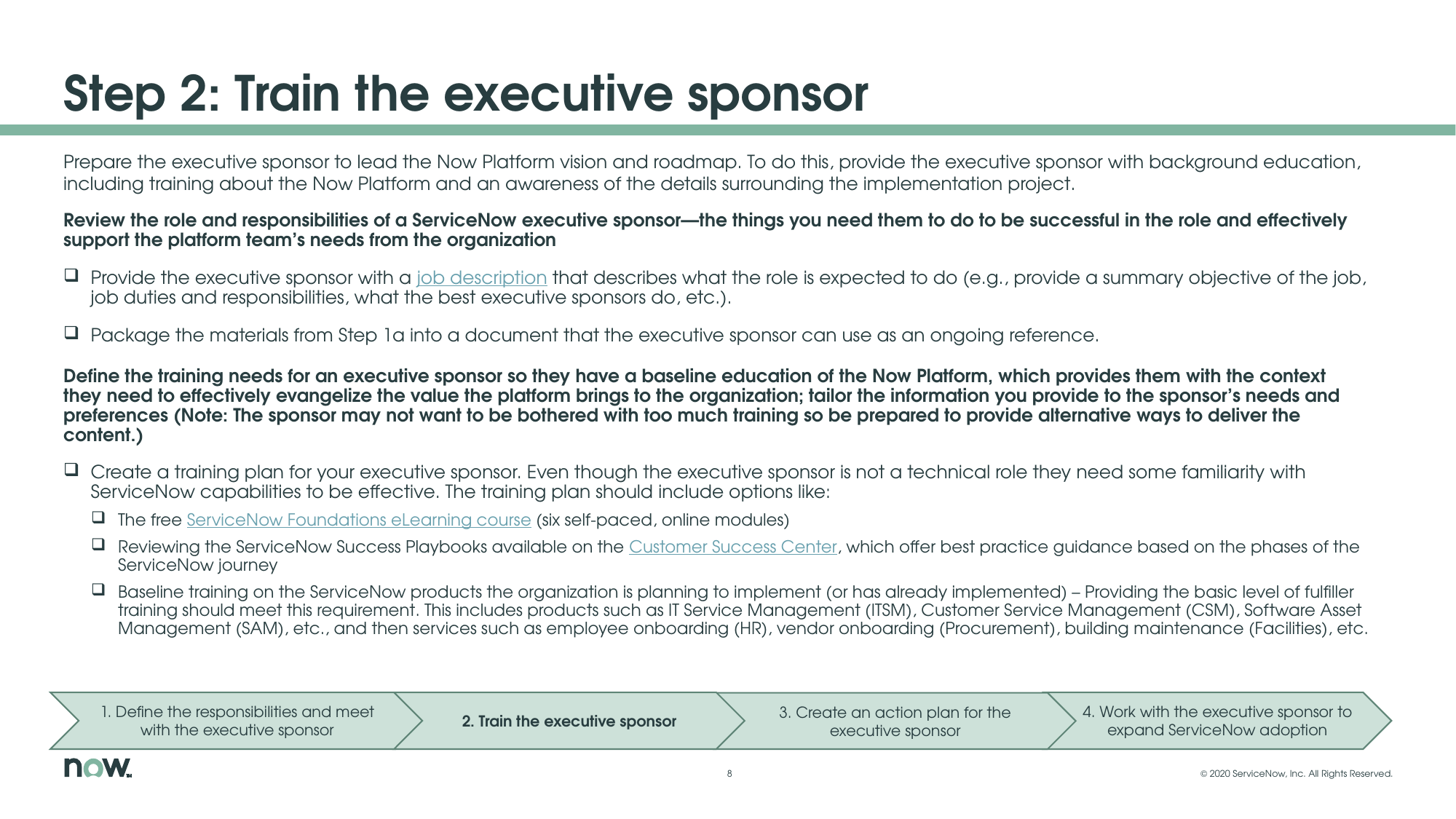

# Step 2: Train the executive sponsor

Prepare the executive sponsor to lead the Now Platform vision and roadmap. To do this, provide the executive sponsor with background education, including training about the Now Platform and an awareness of the details surrounding the implementation project.
Review the role and responsibilities of a ServiceNow executive sponsor—the things you need them to do to be successful in the role and effectively support the platform team’s needs from the organization
Provide the executive sponsor with a job description that describes what the role is expected to do (e.g., provide a summary objective of the job, job duties and responsibilities, what the best executive sponsors do, etc.).
Package the materials from Step 1a into a document that the executive sponsor can use as an ongoing reference.

Define the training needs for an executive sponsor so they have a baseline education of the Now Platform, which provides them with the context they need to effectively evangelize the value the platform brings to the organization; tailor the information you provide to the sponsor’s needs and preferences (Note: The sponsor may not want to be bothered with too much training so be prepared to provide alternative ways to deliver the content.)
Create a training plan for your executive sponsor. Even though the executive sponsor is not a technical role they need some familiarity with ServiceNow capabilities to be effective. The training plan should include options like:
The free ServiceNow Foundations eLearning course (six self-paced, online modules)
Reviewing the ServiceNow Success Playbooks available on the Customer Success Center, which offer best practice guidance based on the phases of the ServiceNow journey
Baseline training on the ServiceNow products the organization is planning to implement (or has already implemented) – Providing the basic level of fulfiller training should meet this requirement. This includes products such as IT Service Management (ITSM), Customer Service Management (CSM), Software Asset Management (SAM), etc., and then services such as employee onboarding (HR), vendor onboarding (Procurement), building maintenance (Facilities), etc.

4. Work with the executive sponsor to expand ServiceNow adoption
1. Define the responsibilities and meet with the executive sponsor
2. Train the executive sponsor
3. Create an action plan for the executive sponsor